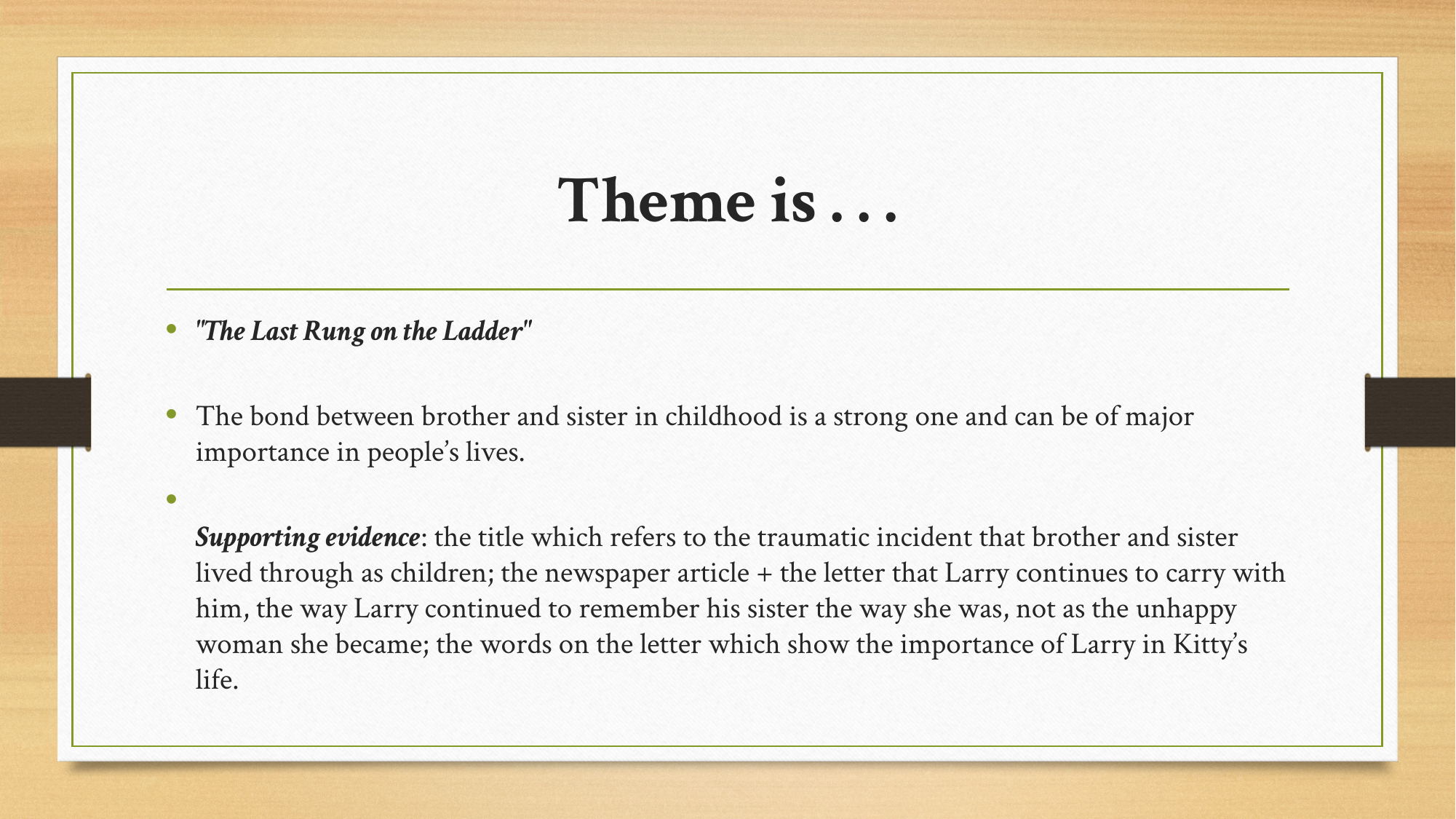

# Theme is . . .
"The Last Rung on the Ladder"
The bond between brother and sister in childhood is a strong one and can be of major importance in people’s lives.
Supporting evidence: the title which refers to the traumatic incident that brother and sister lived through as children; the newspaper article + the letter that Larry continues to carry with him, the way Larry continued to remember his sister the way she was, not as the unhappy woman she became; the words on the letter which show the importance of Larry in Kitty’s life.